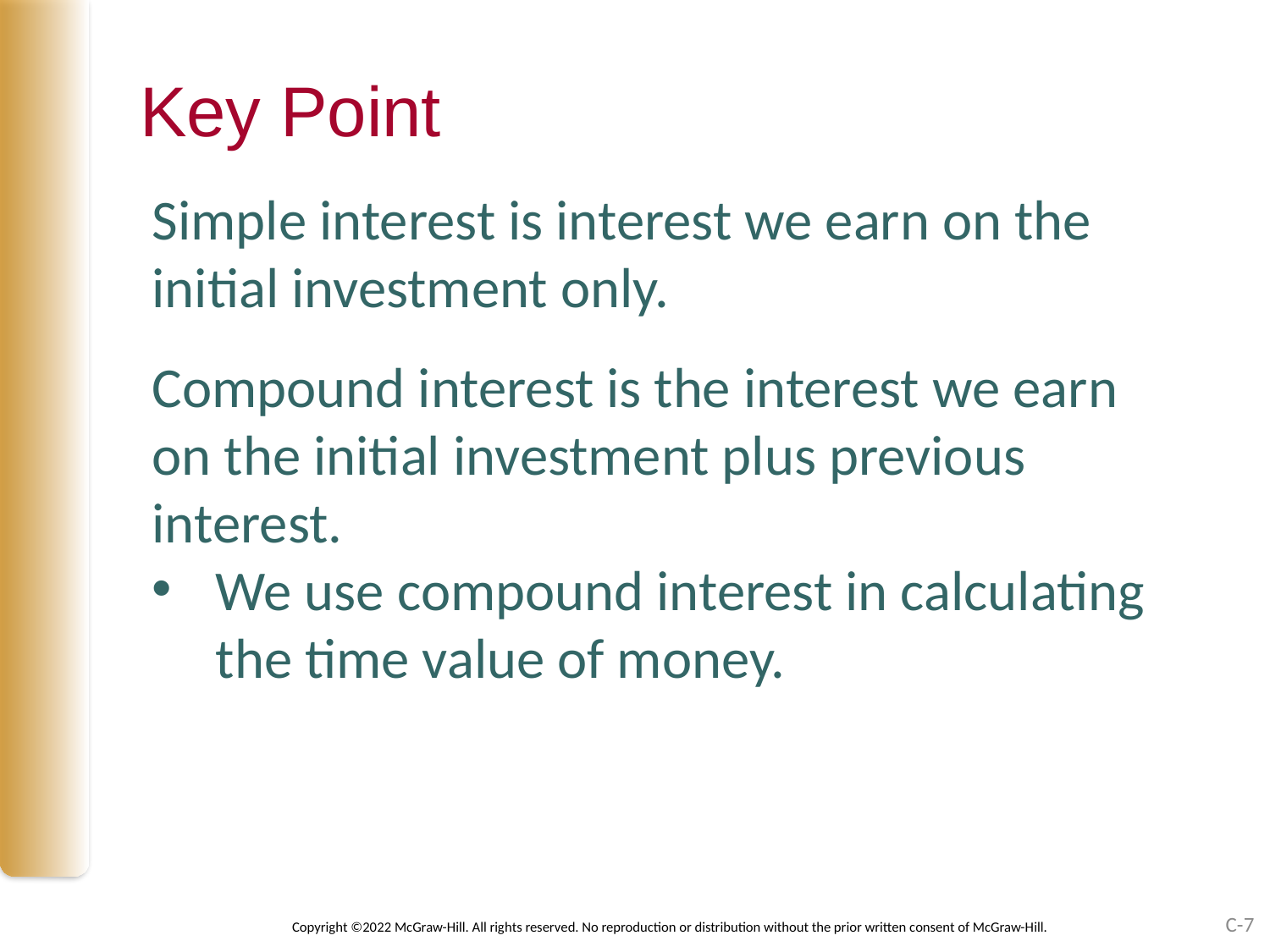

# Key Point
Simple interest is interest we earn on the initial investment only.
Compound interest is the interest we earn on the initial investment plus previous interest.
We use compound interest in calculating the time value of money.
C-7
Copyright ©2022 McGraw-Hill. All rights reserved. No reproduction or distribution without the prior written consent of McGraw-Hill.